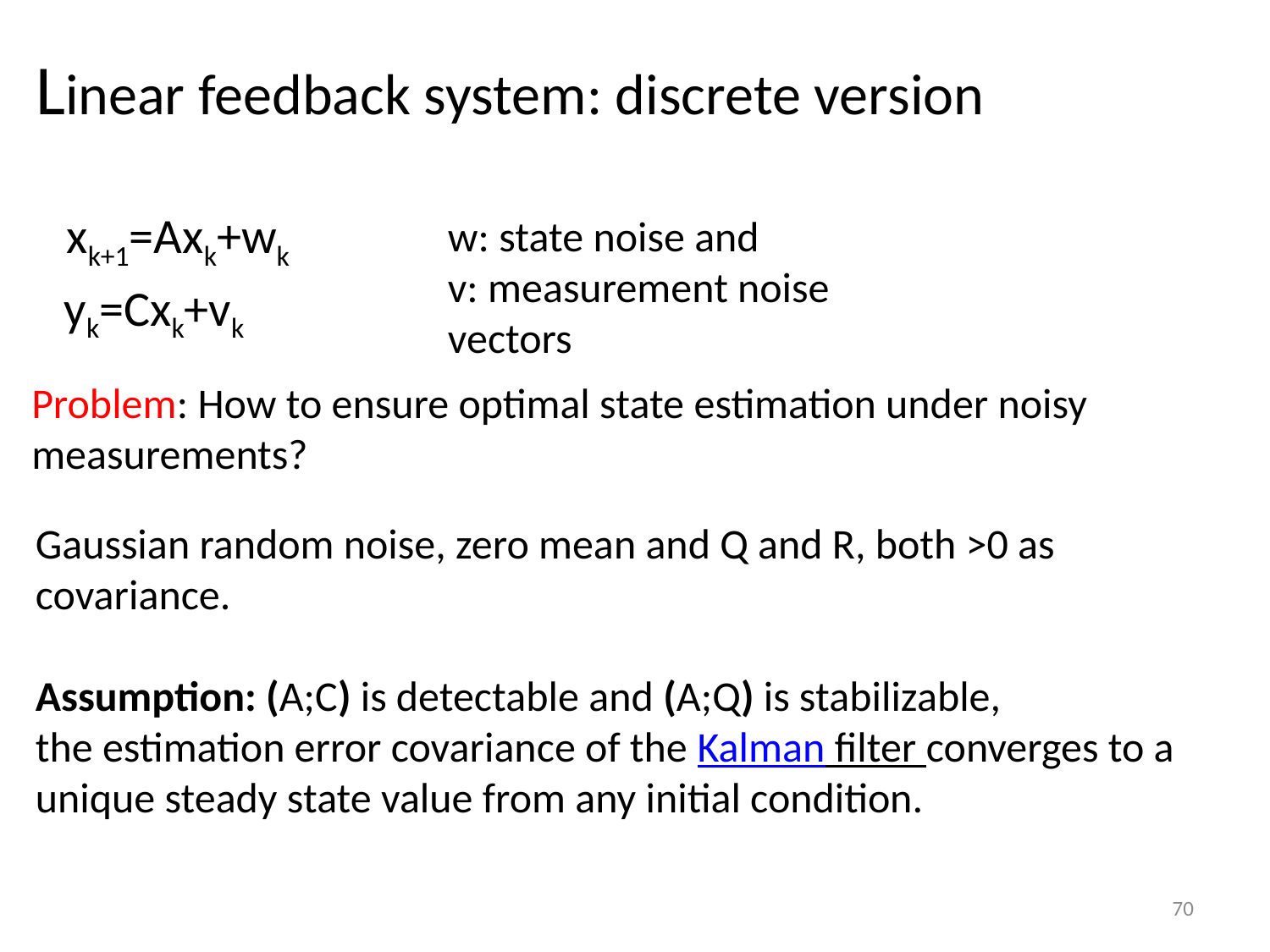

# Linear feedback system: discrete version
xk+1=Axk+wk
yk=Cxk+vk
w: state noise and
v: measurement noise vectors
Problem: How to ensure optimal state estimation under noisy measurements?
Gaussian random noise, zero mean and Q and R, both >0 as covariance.

Assumption: (A;C) is detectable and (A;Q) is stabilizable,
the estimation error covariance of the Kalman filter converges to a unique steady state value from any initial condition.
70